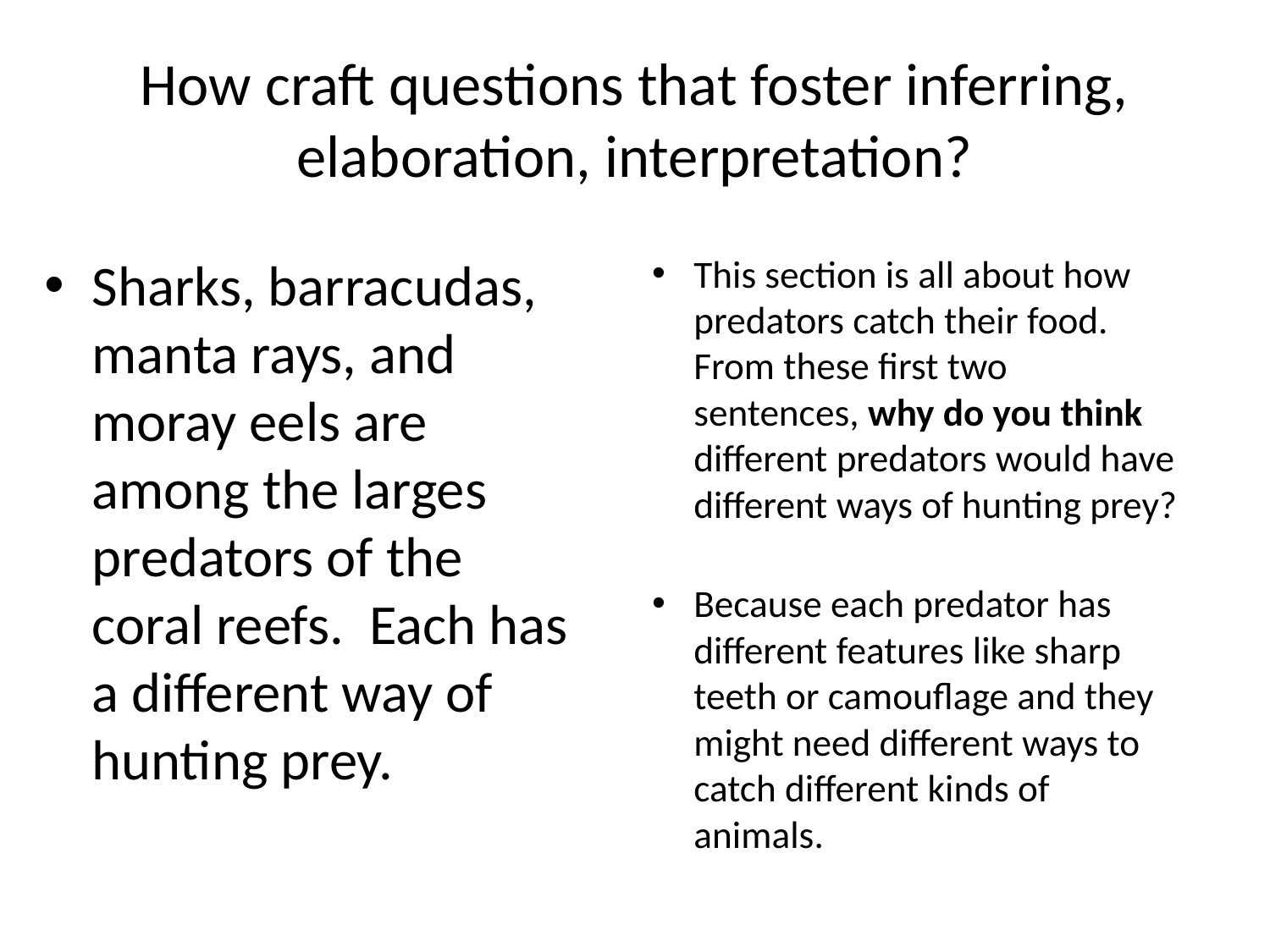

# How craft questions that foster inferring, elaboration, interpretation?
Sharks, barracudas, manta rays, and moray eels are among the larges predators of the coral reefs.  Each has a different way of hunting prey.
This section is all about how predators catch their food. From these first two sentences, why do you think different predators would have different ways of hunting prey?
Because each predator has different features like sharp teeth or camouflage and they might need different ways to catch different kinds of animals.